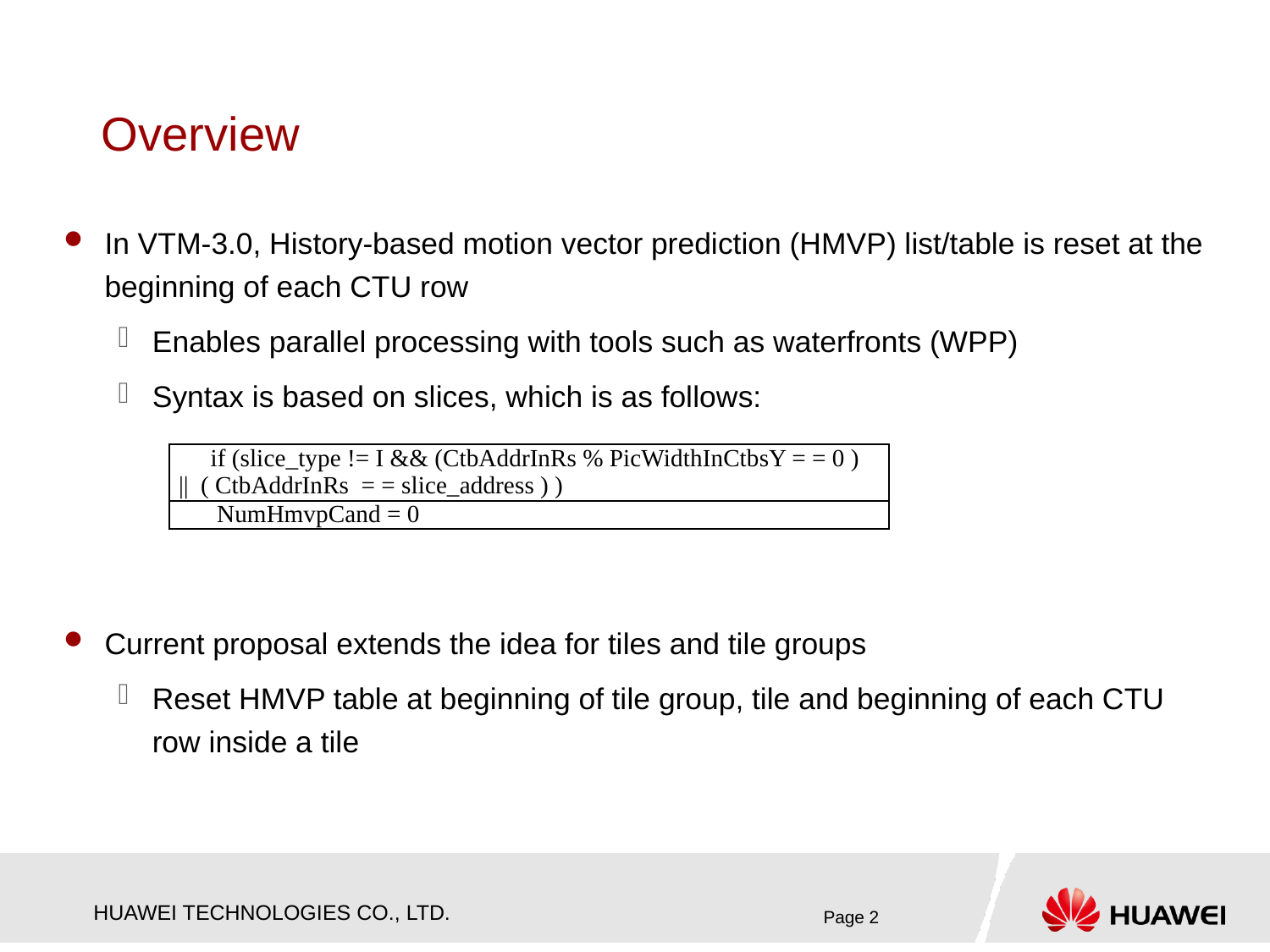

# Overview
In VTM-3.0, History-based motion vector prediction (HMVP) list/table is reset at the beginning of each CTU row
Enables parallel processing with tools such as waterfronts (WPP)
Syntax is based on slices, which is as follows:

Current proposal extends the idea for tiles and tile groups
Reset HMVP table at beginning of tile group, tile and beginning of each CTU row inside a tile

| if (slice\_type != I && (CtbAddrInRs % PicWidthInCtbsY = = 0 ) || ( CtbAddrInRs = = slice\_address ) ) |
| --- |
| NumHmvpCand = 0 |

Page 2